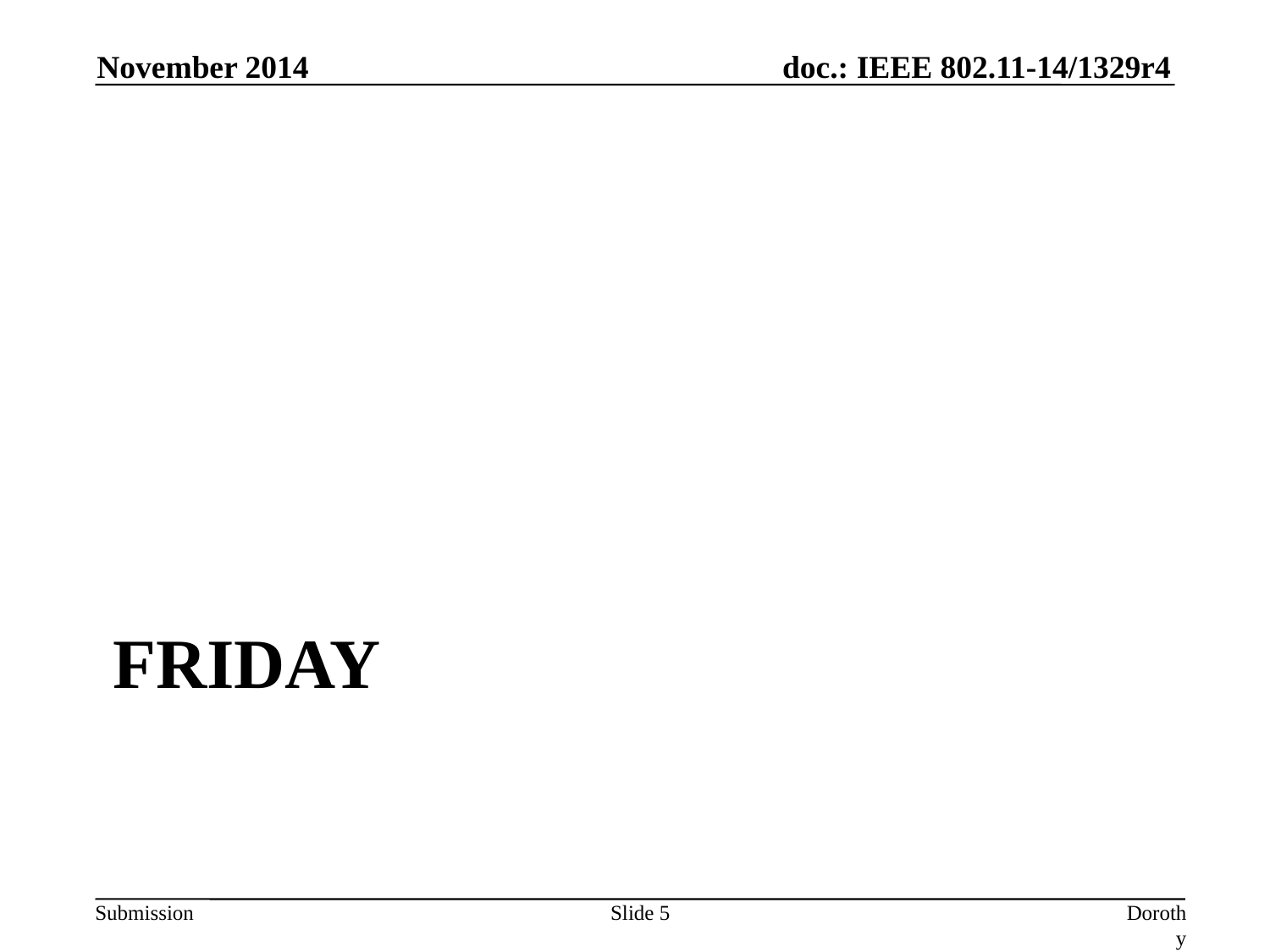

November 2014

# Friday
Slide 5
Dorothy Stanley, Aruba Networks